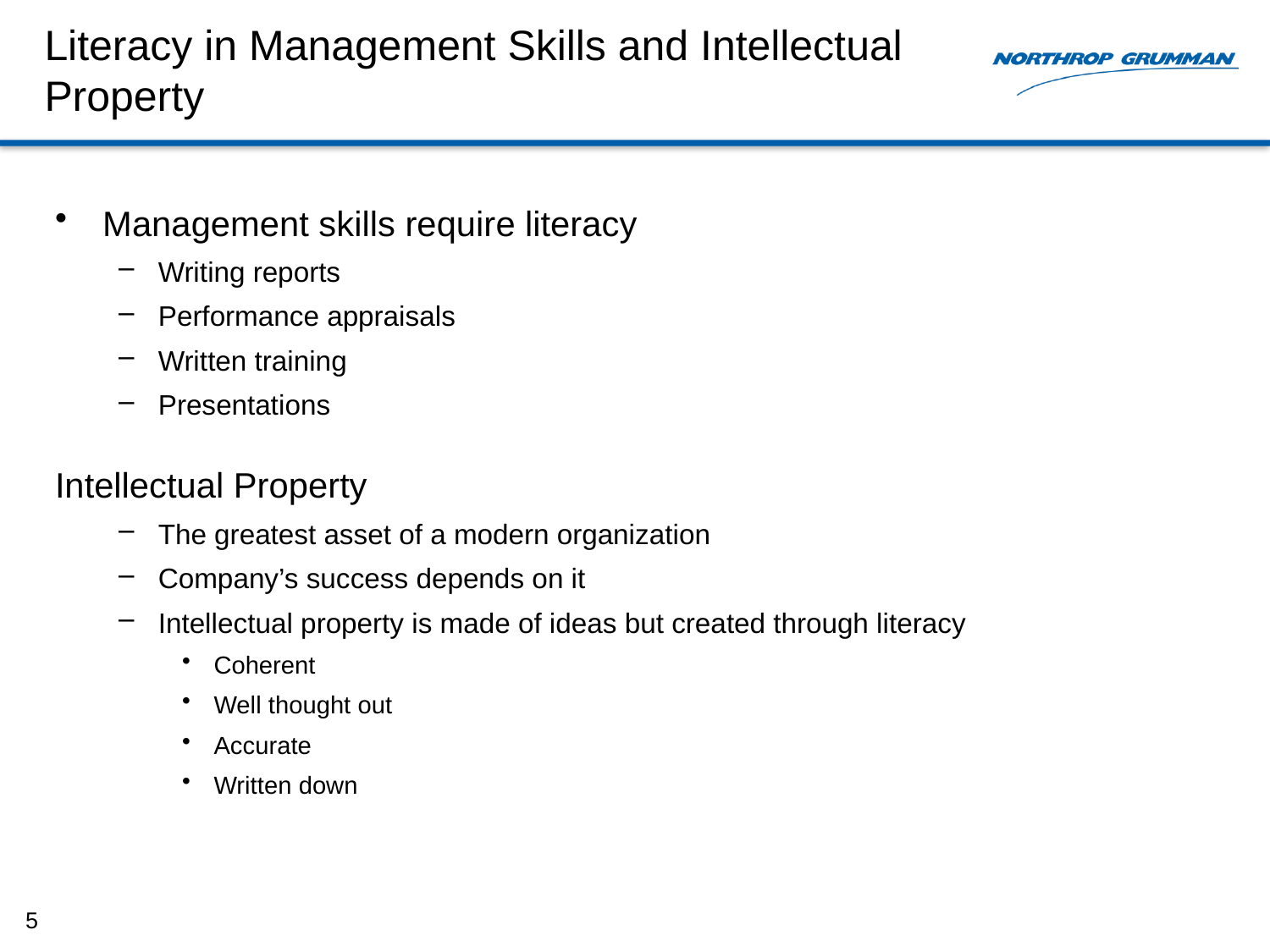

# Literacy in Management Skills and Intellectual Property
Management skills require literacy
Writing reports
Performance appraisals
Written training
Presentations
Intellectual Property
The greatest asset of a modern organization
Company’s success depends on it
Intellectual property is made of ideas but created through literacy
Coherent
Well thought out
Accurate
Written down

5